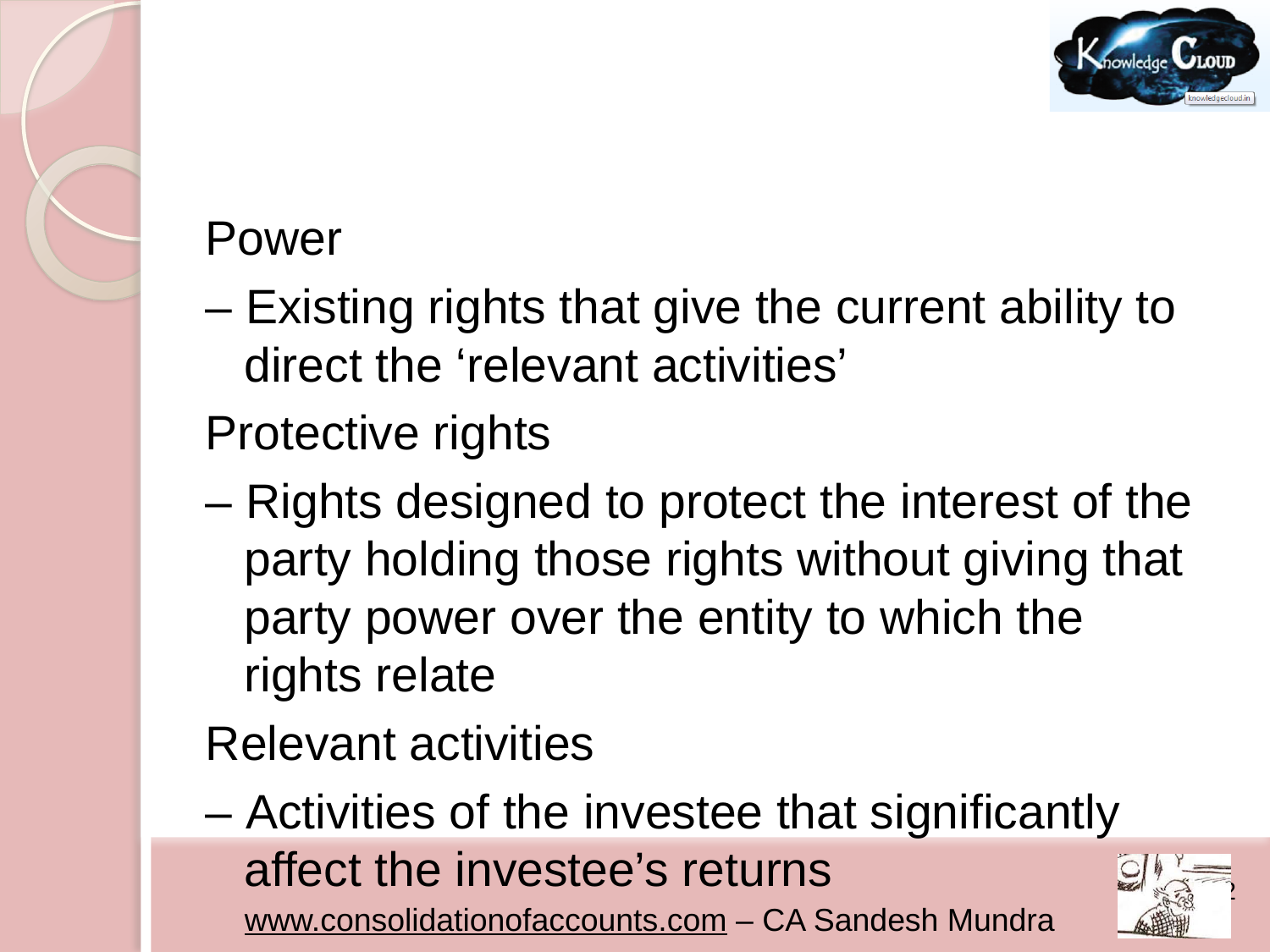

#
Power
– Existing rights that give the current ability to direct the ‘relevant activities’
Protective rights
– Rights designed to protect the interest of the party holding those rights without giving that party power over the entity to which the rights relate
Relevant activities
– Activities of the investee that significantly affect the investee’s returns
12